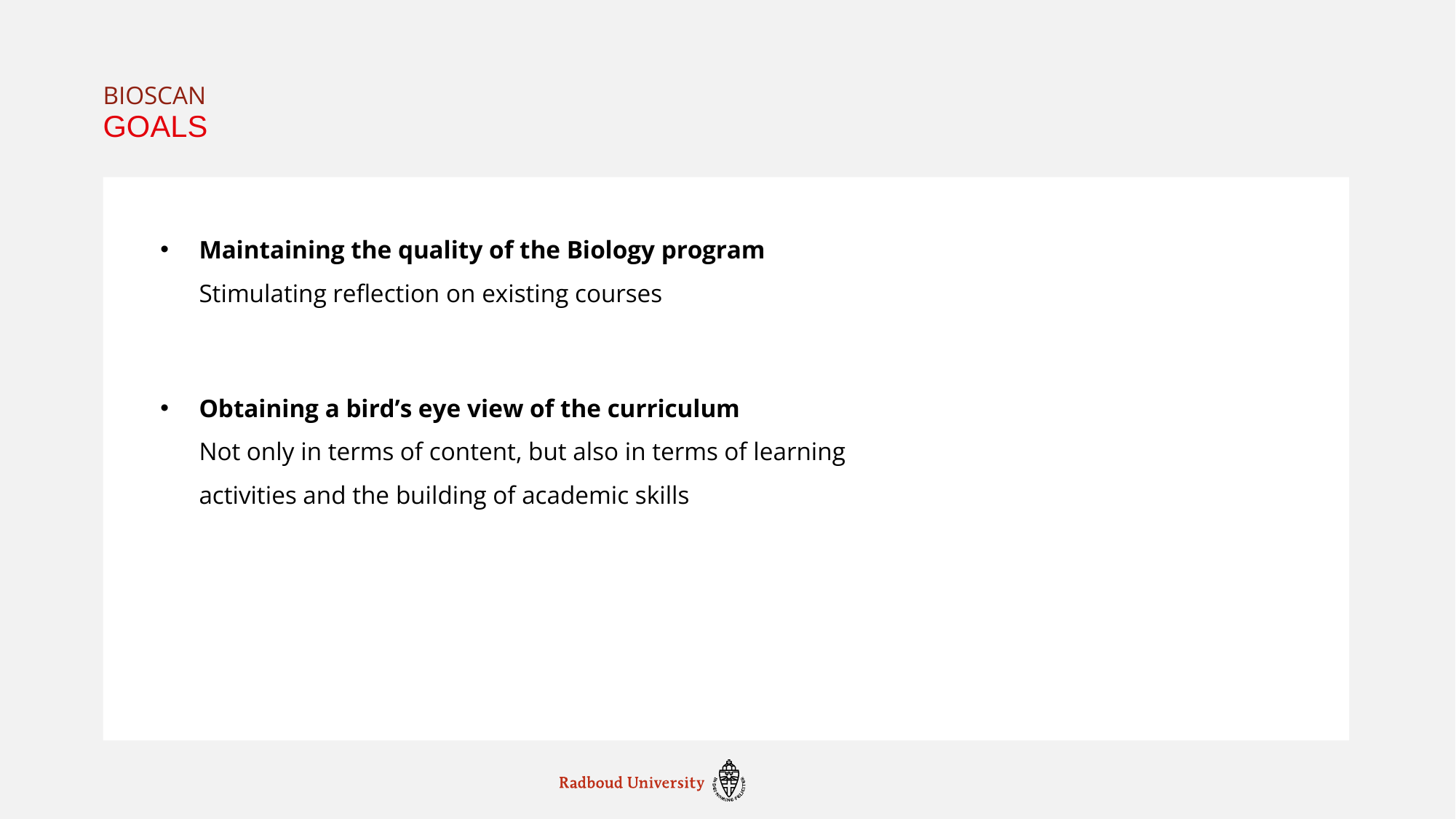

bioscan
# Goals
Maintaining the quality of the Biology program
Stimulating reflection on existing courses

Obtaining a bird’s eye view of the curriculum
Not only in terms of content, but also in terms of learning
activities and the building of academic skills